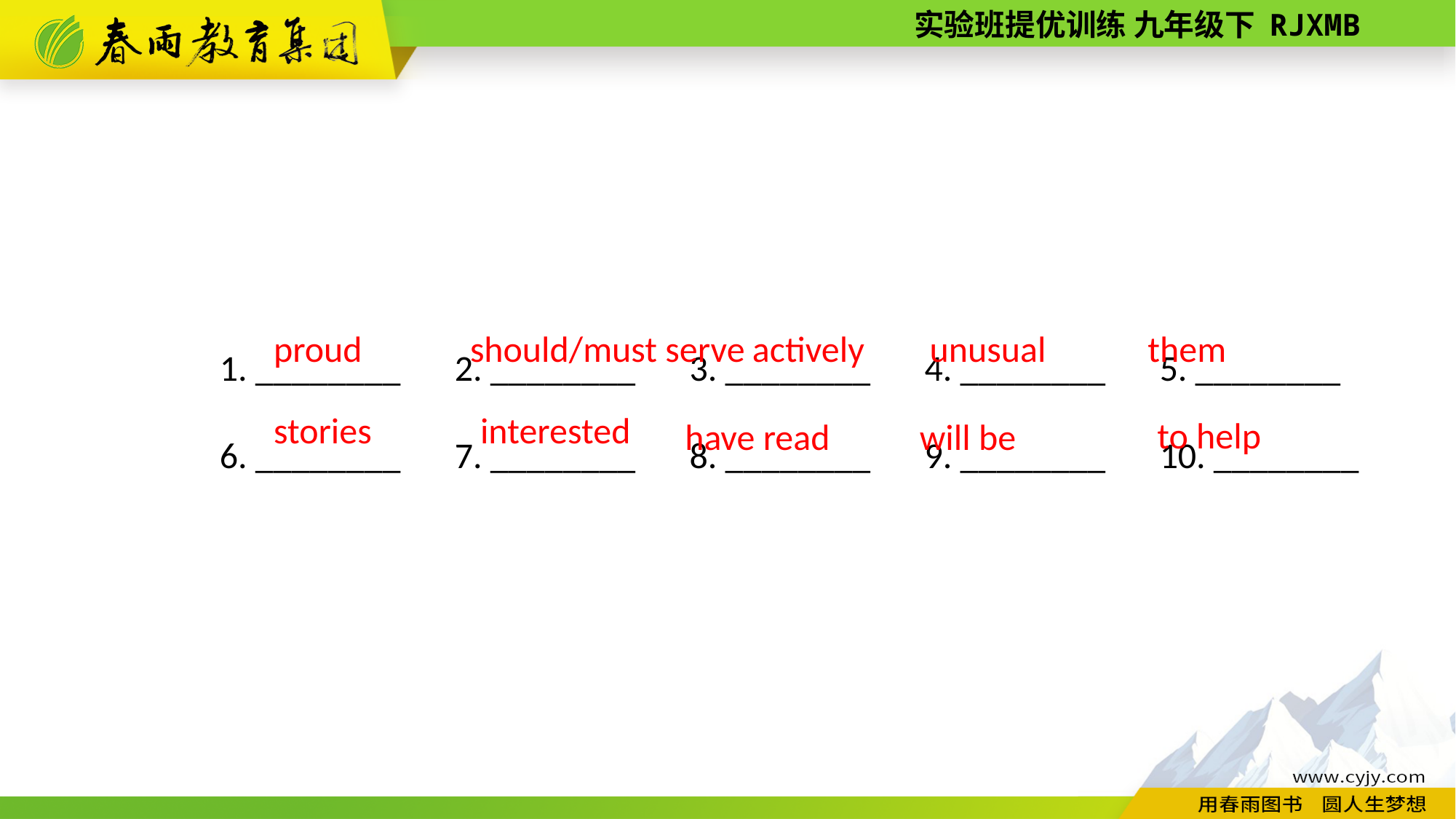

1. ________　2. ________　3. ________　4. ________　5. ________
6. ________　7. ________　8. ________　9. ________　10. ________
them
should/must serve
actively
unusual
proud
stories
interested
to help
 will be
have read